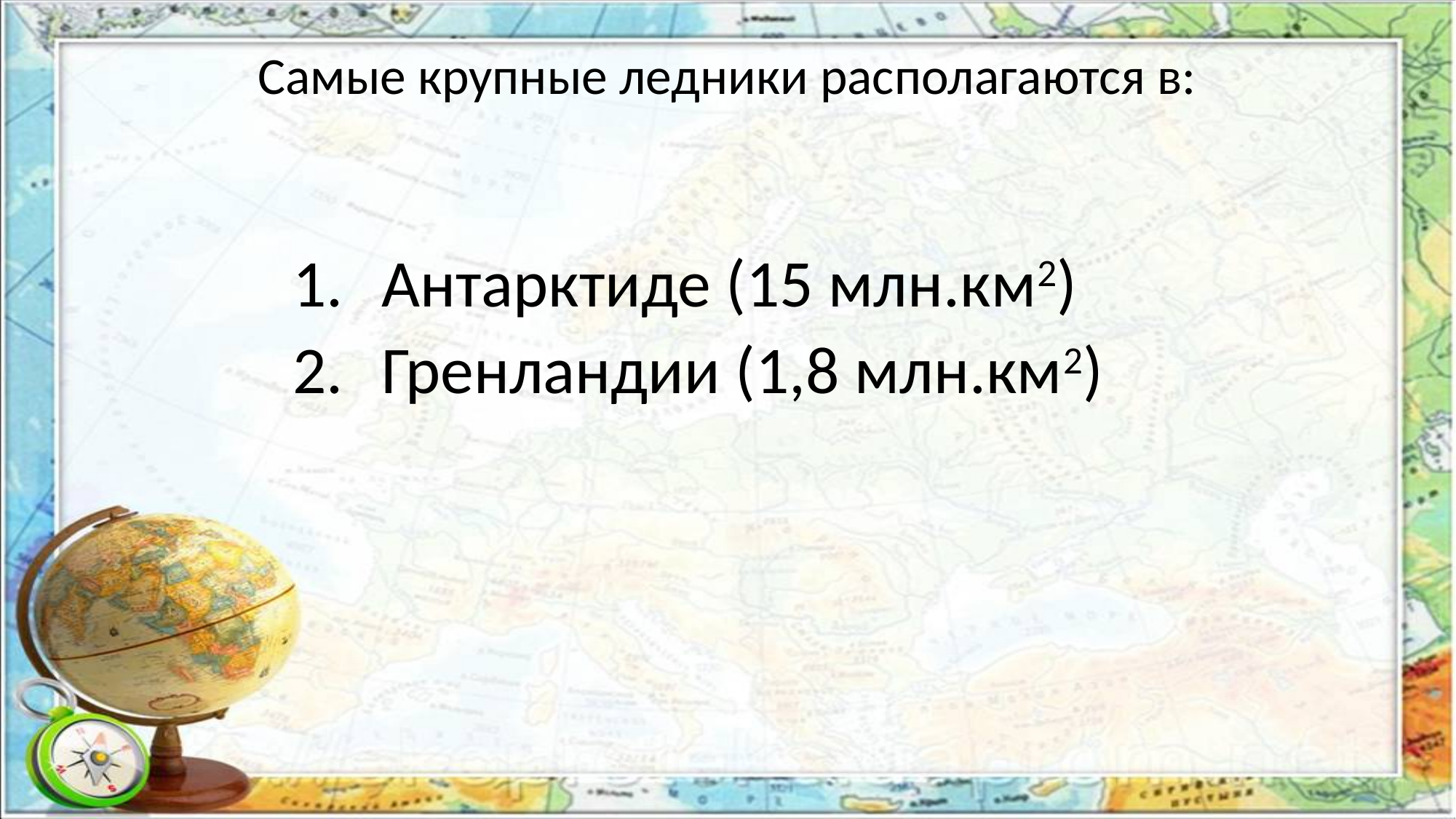

# Самые крупные ледники располагаются в:
Антарктиде (15 млн.км2)
Гренландии (1,8 млн.км2)